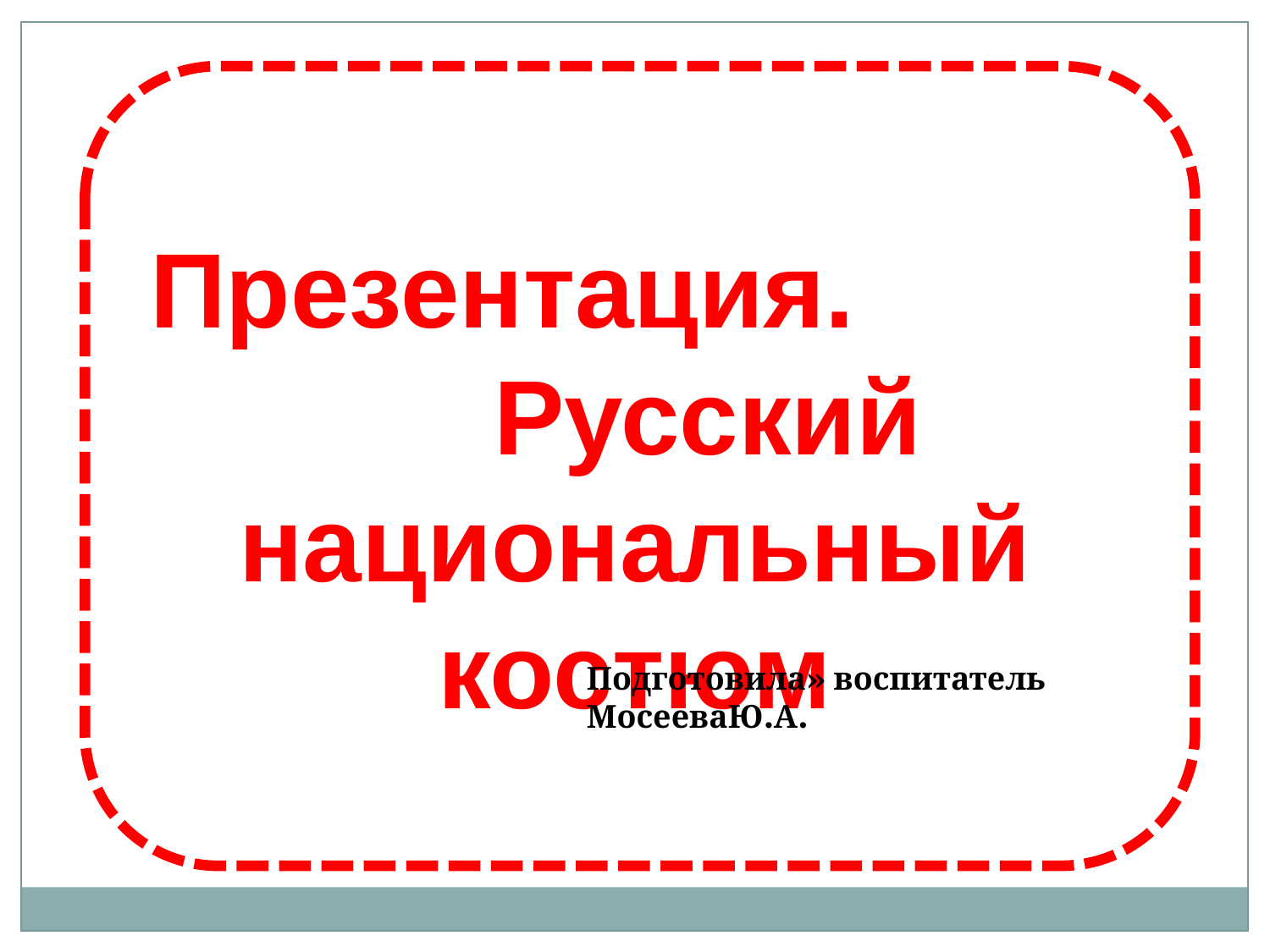

Презентация.               Русский национальный костюм
Подготовила» воспитатель МосееваЮ.А.